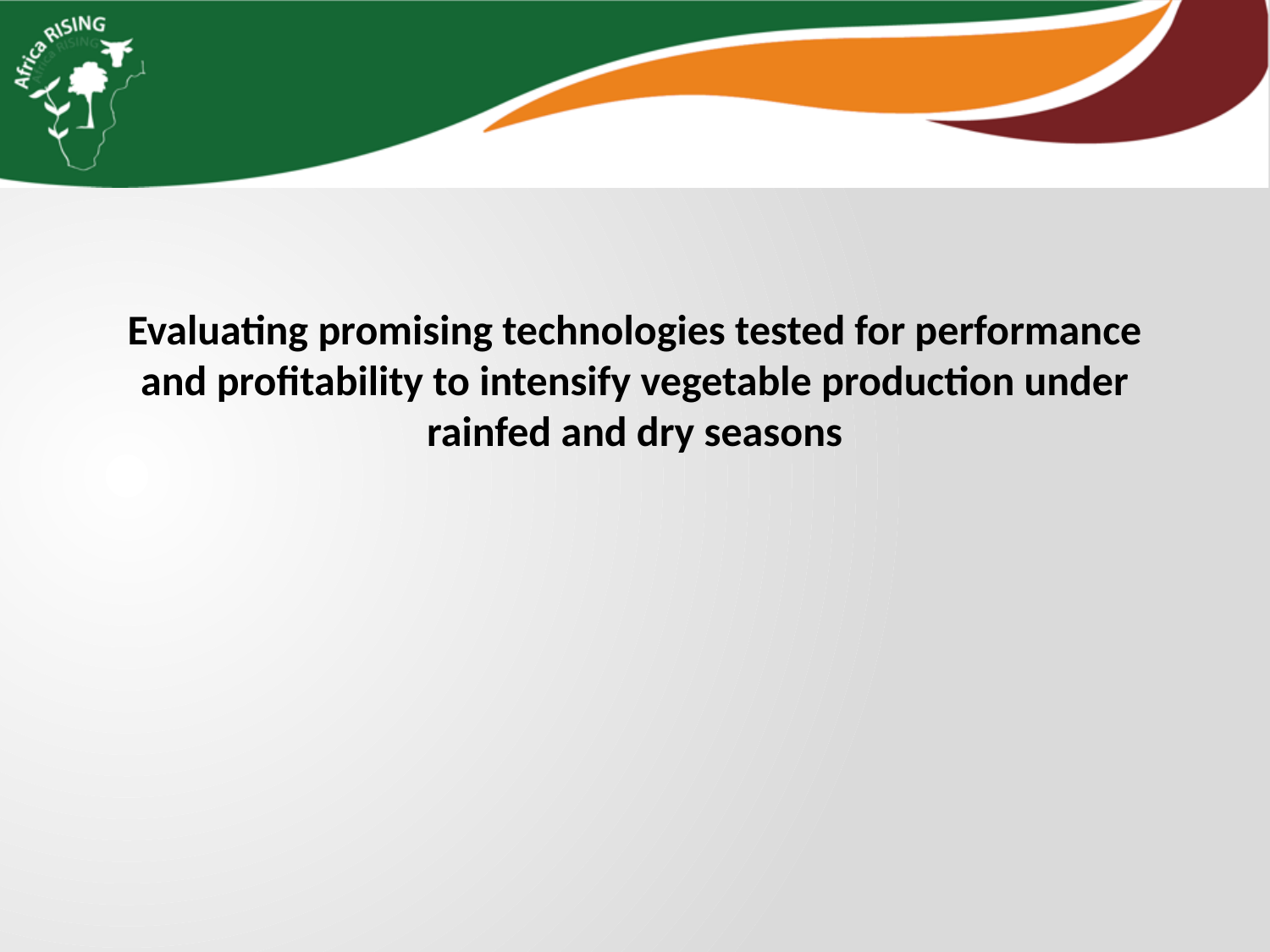

Evaluating promising technologies tested for performance and profitability to intensify vegetable production under rainfed and dry seasons